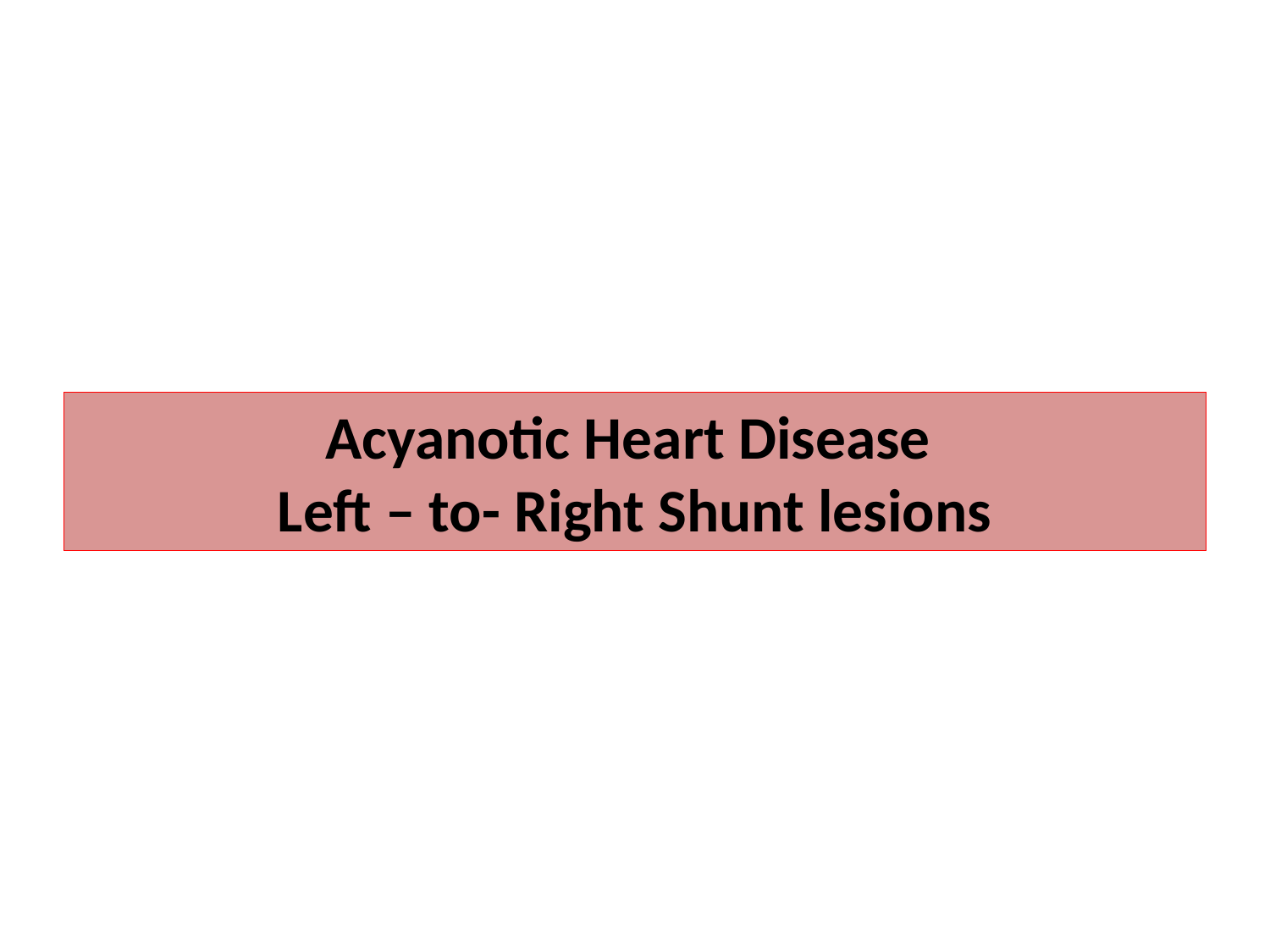

# Acyanotic Heart Disease Left – to- Right Shunt lesions